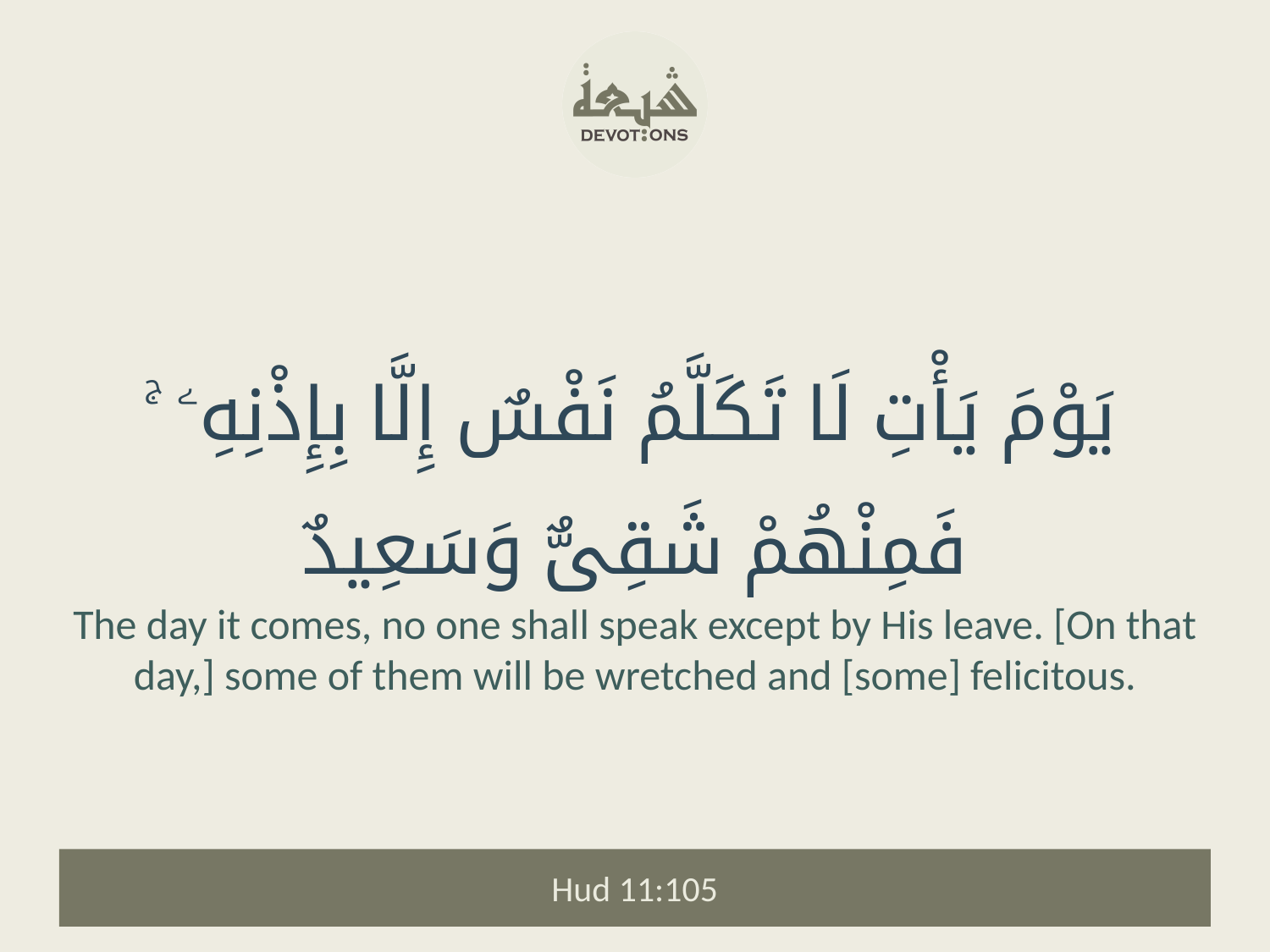

يَوْمَ يَأْتِ لَا تَكَلَّمُ نَفْسٌ إِلَّا بِإِذْنِهِۦ ۚ فَمِنْهُمْ شَقِىٌّ وَسَعِيدٌ
The day it comes, no one shall speak except by His leave. [On that day,] some of them will be wretched and [some] felicitous.
Hud 11:105